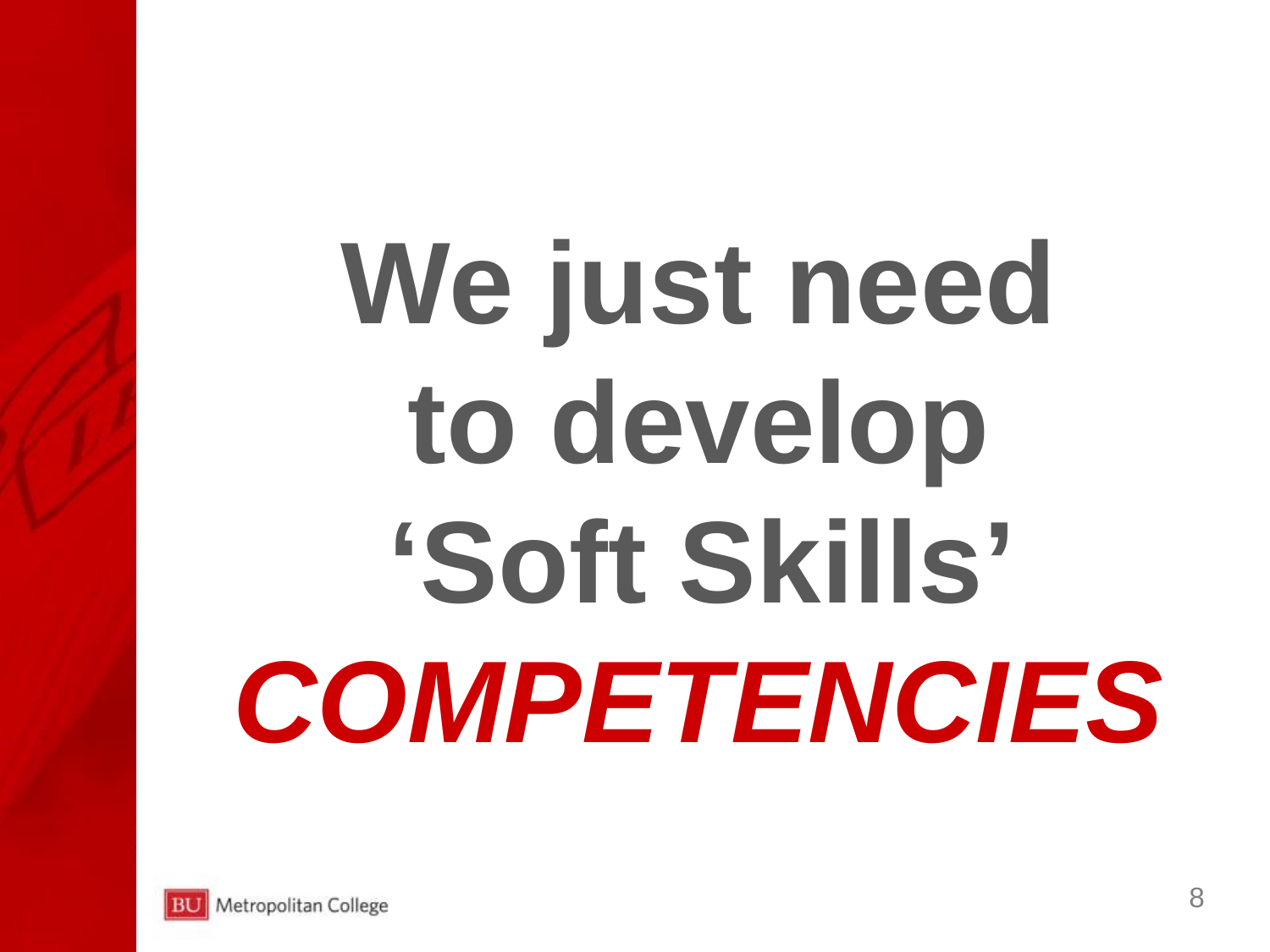

We just need
to develop
‘Soft Skills’ COMPETENCIES